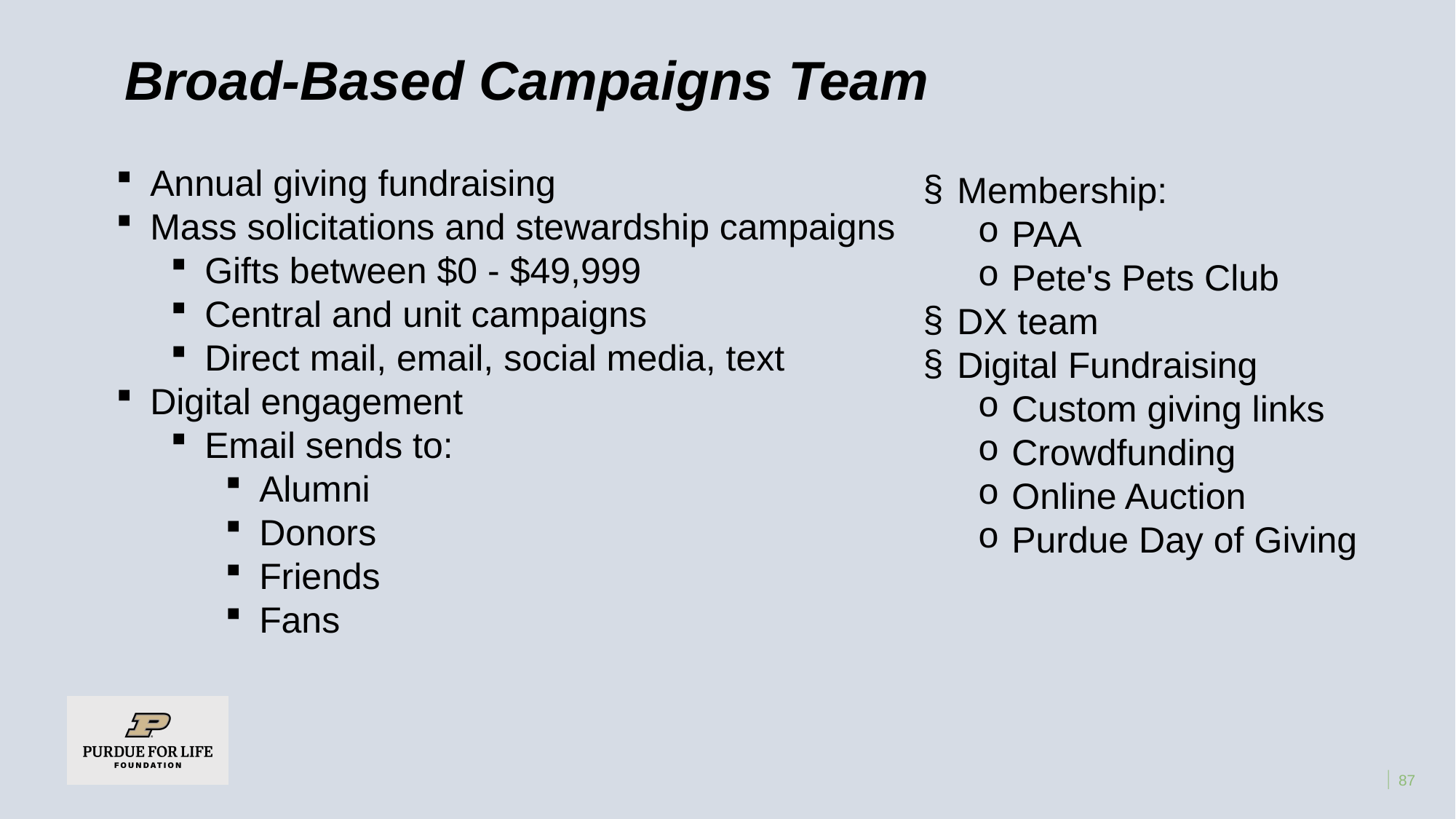

# Broad-Based Campaigns Team
Annual giving fundraising
Mass solicitations and stewardship campaigns
Gifts between $0 - $49,999
Central and unit campaigns
Direct mail, email, social media, text
Digital engagement
Email sends to:
Alumni
Donors
Friends
Fans
Membership:
PAA
Pete's Pets Club
DX team
Digital Fundraising
Custom giving links
Crowdfunding
Online Auction
Purdue Day of Giving